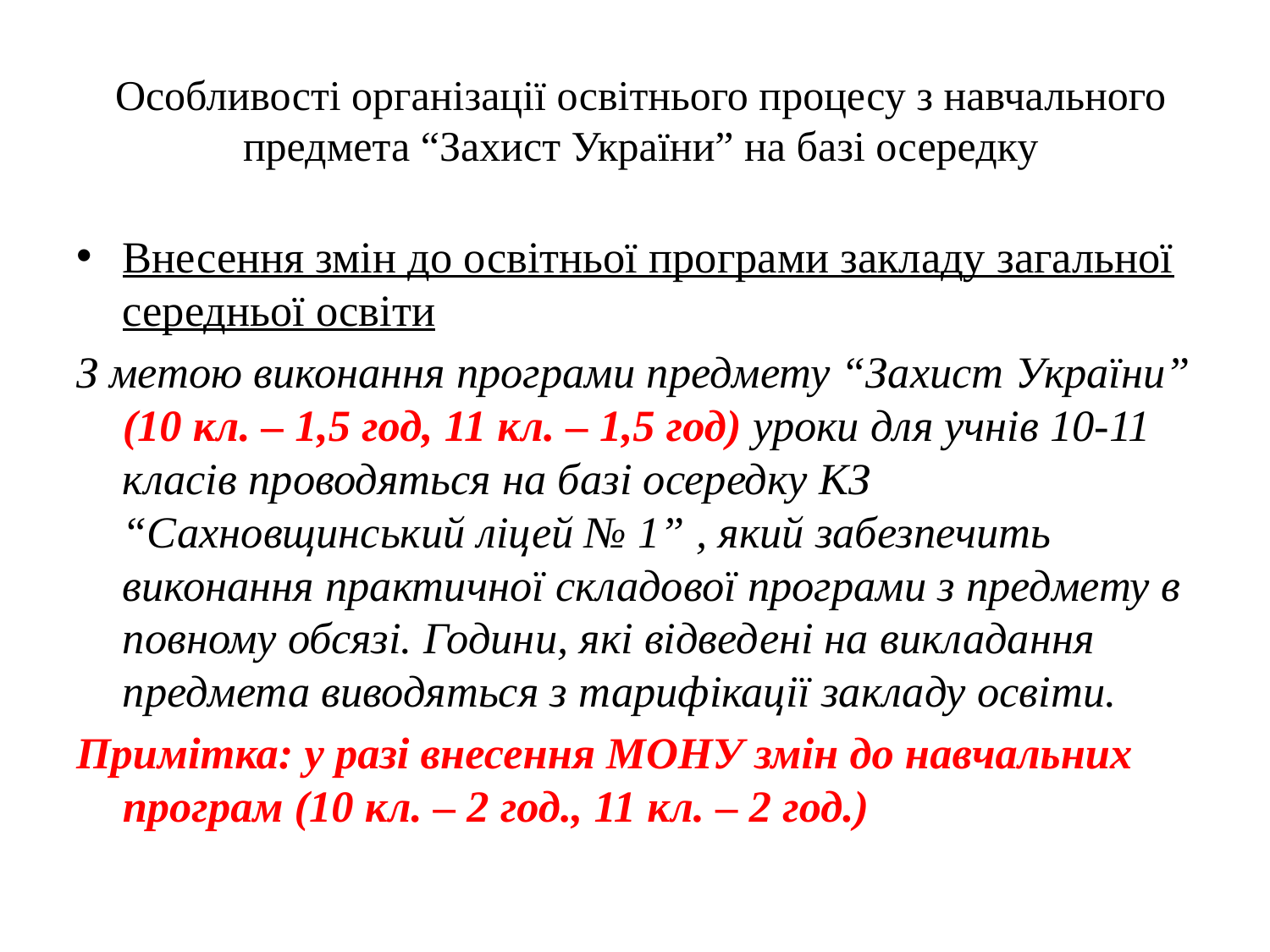

# Особливості організації освітнього процесу з навчального предмета “Захист України” на базі осередку
Внесення змін до освітньої програми закладу загальної середньої освіти
З метою виконання програми предмету “Захист України” (10 кл. – 1,5 год, 11 кл. – 1,5 год) уроки для учнів 10-11 класів проводяться на базі осередку КЗ “Сахновщинський ліцей № 1” , який забезпечить виконання практичної складової програми з предмету в повному обсязі. Години, які відведені на викладання предмета виводяться з тарифікації закладу освіти.
Примітка: у разі внесення МОНУ змін до навчальних програм (10 кл. – 2 год., 11 кл. – 2 год.)